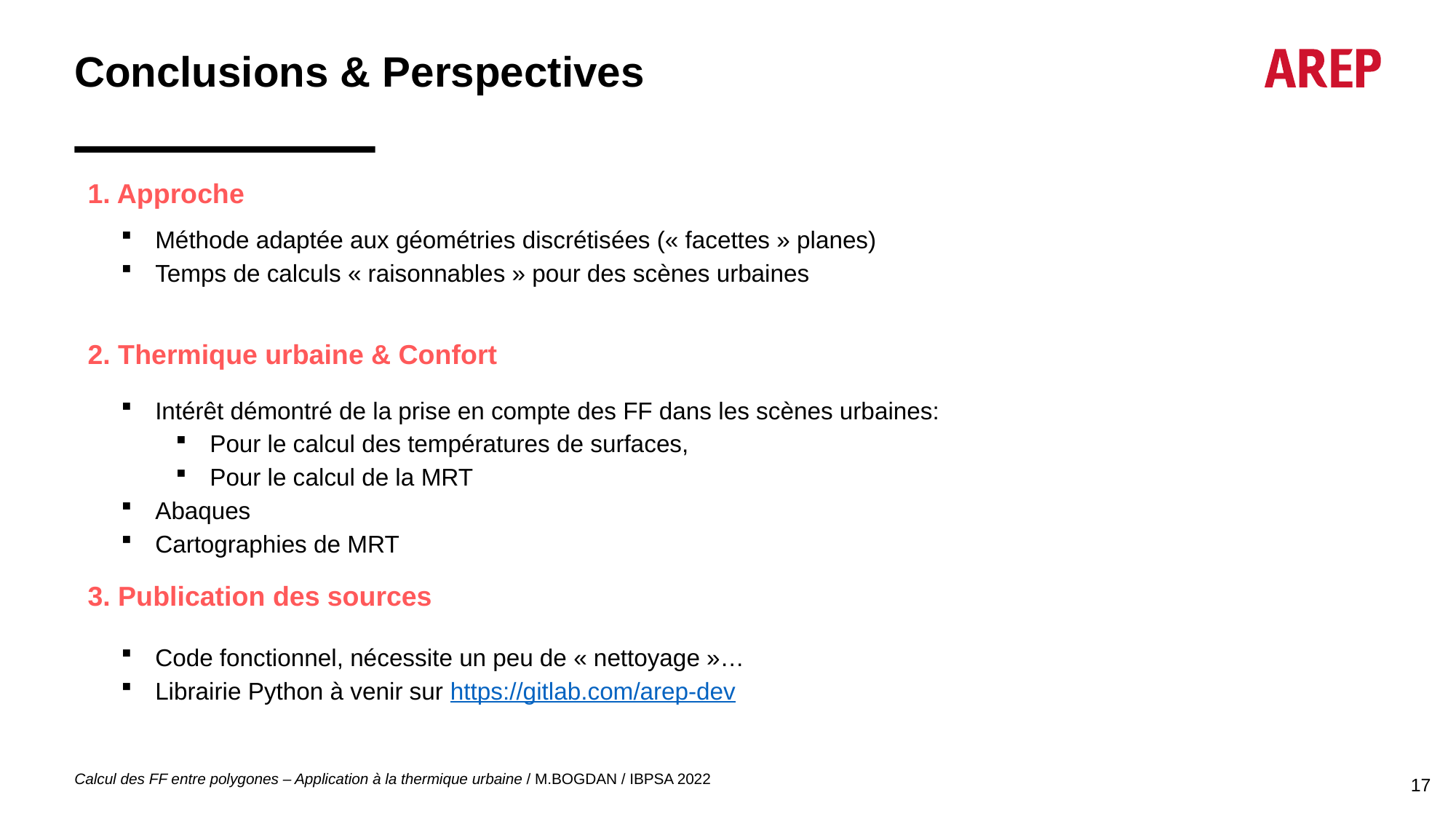

# Conclusions & Perspectives
1. Approche
Méthode adaptée aux géométries discrétisées (« facettes » planes)
Temps de calculs « raisonnables » pour des scènes urbaines

2. Thermique urbaine & Confort
Intérêt démontré de la prise en compte des FF dans les scènes urbaines:
Pour le calcul des températures de surfaces,
Pour le calcul de la MRT
Abaques
Cartographies de MRT

3. Publication des sources
Code fonctionnel, nécessite un peu de « nettoyage »…
Librairie Python à venir sur https://gitlab.com/arep-dev

17